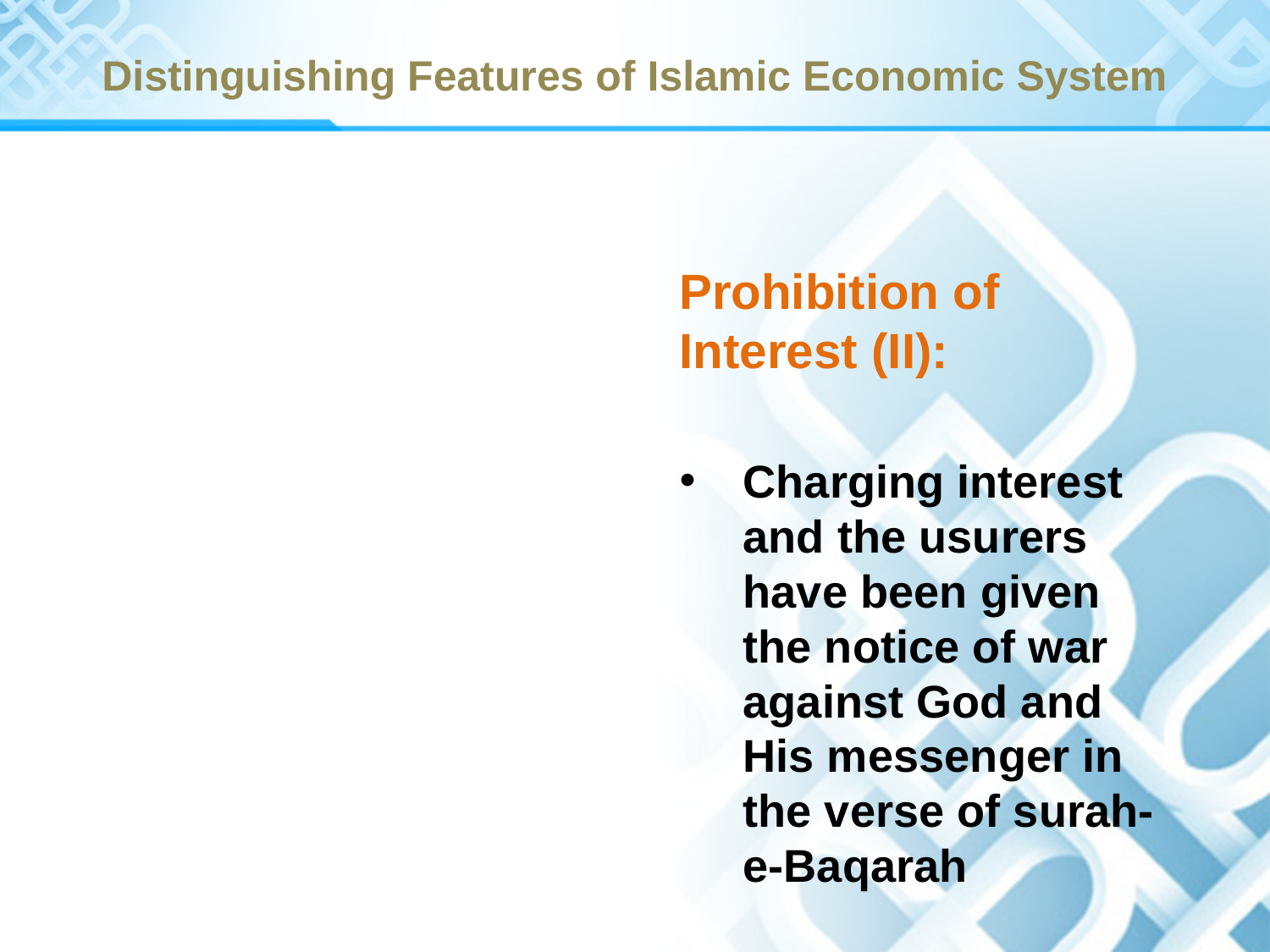

Distinguishing Features of Islamic Economic System
Prohibition of Interest (II):

Charging interest and the usurers have been given the notice of war against God and His messenger in the verse of surah-e-Baqarah